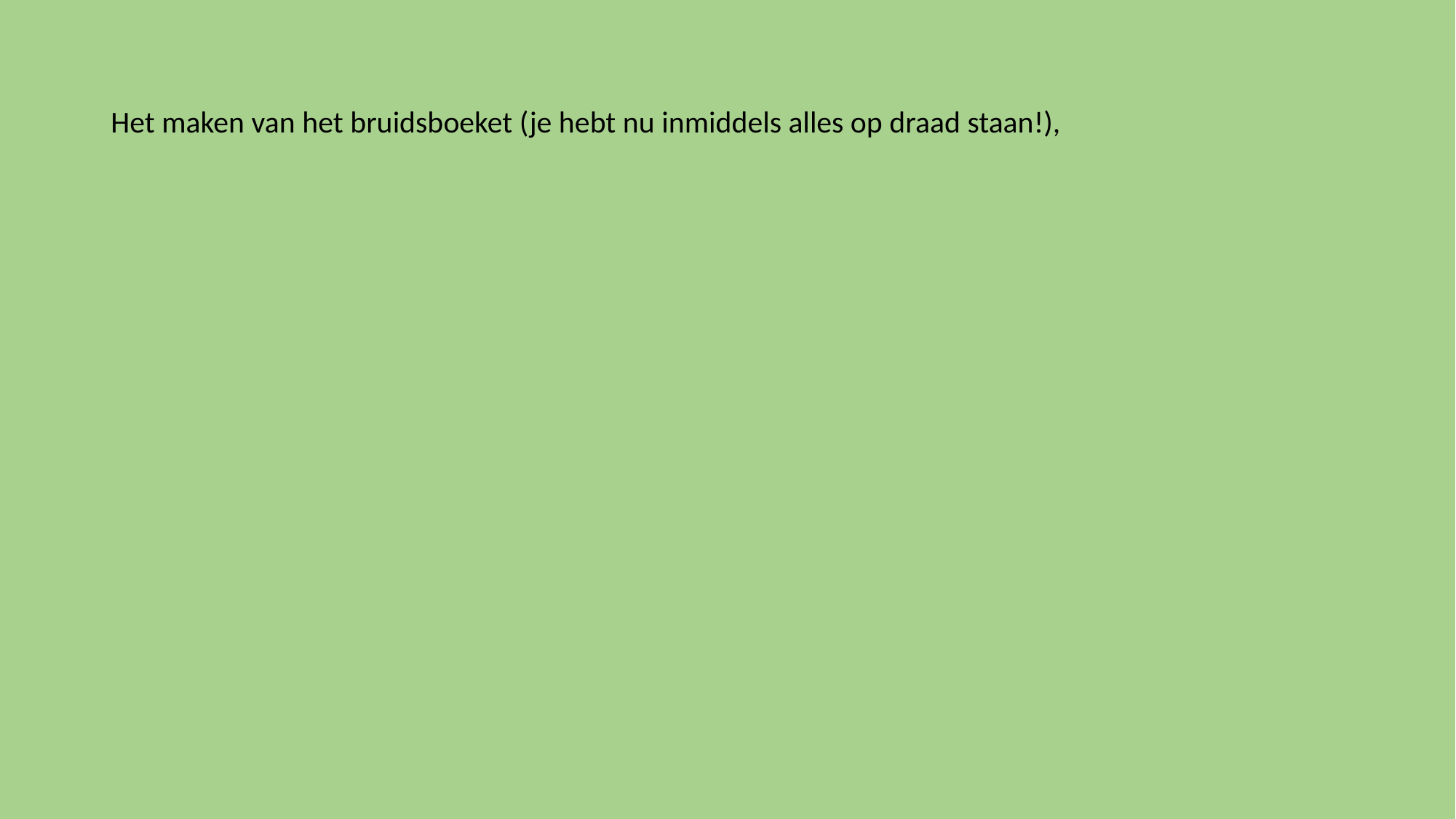

# Het maken van het bruidsboeket (je hebt nu inmiddels alles op draad staan!),